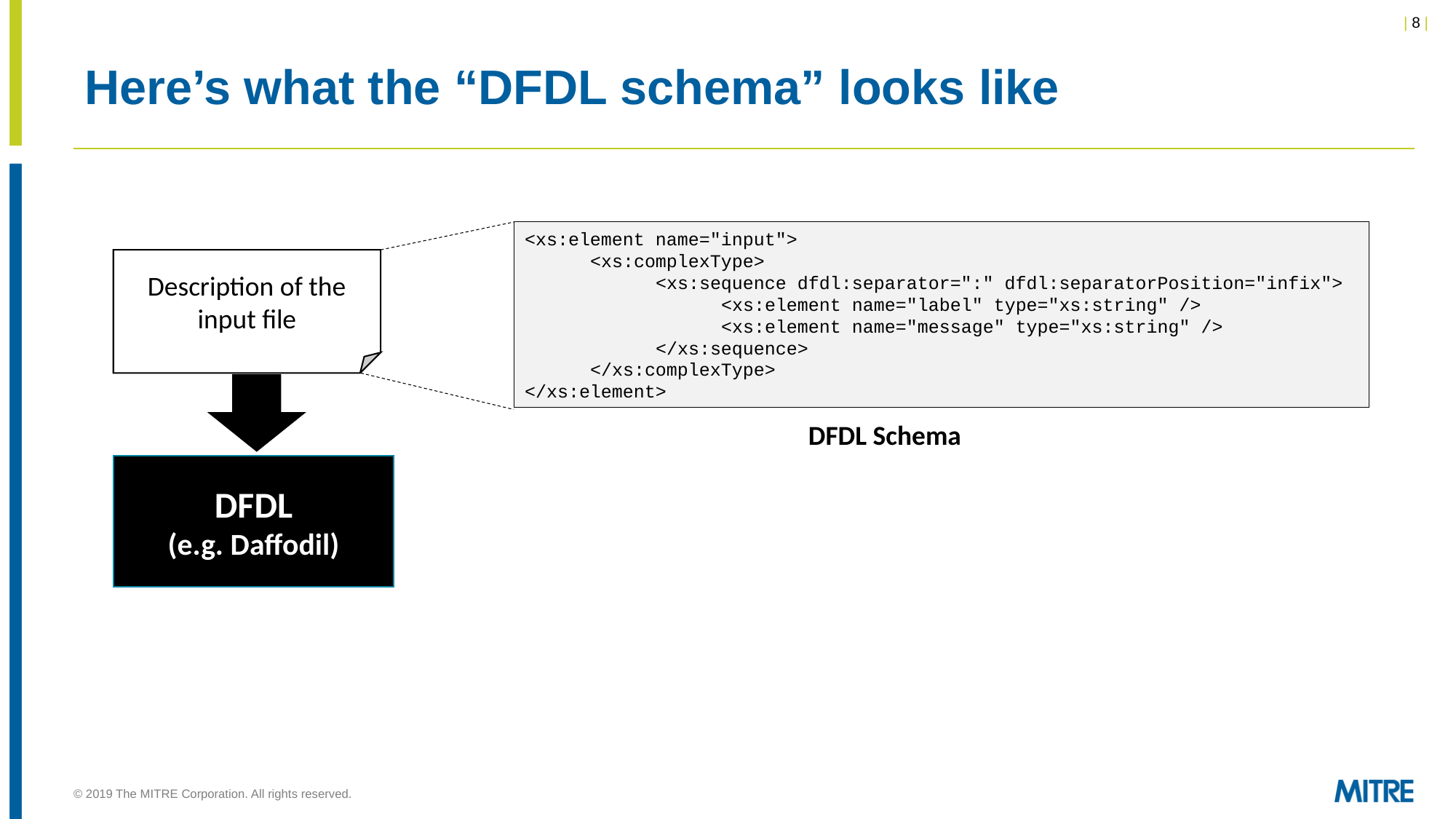

# Here’s what the “DFDL schema” looks like
<xs:element name="input">
      <xs:complexType>
            <xs:sequence dfdl:separator=":" dfdl:separatorPosition="infix">
                  <xs:element name="label" type="xs:string" />
                  <xs:element name="message" type="xs:string" />
            </xs:sequence>
      </xs:complexType>
</xs:element>
Description of the input file

DFDL Schema
DFDL
(e.g. Daffodil)
© 2019 The MITRE Corporation. All rights reserved.